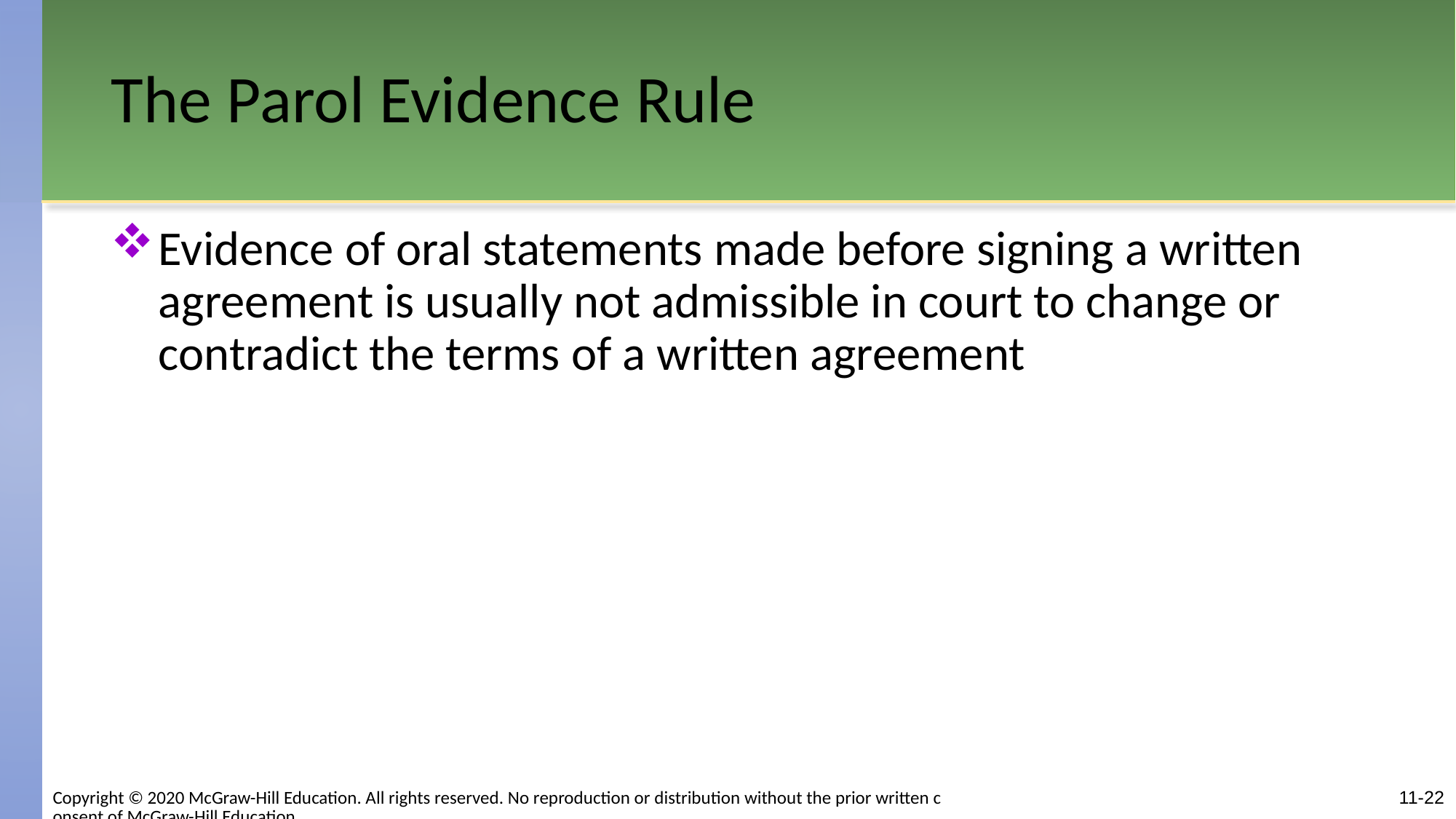

# The Parol Evidence Rule
Evidence of oral statements made before signing a written agreement is usually not admissible in court to change or contradict the terms of a written agreement

Copyright © 2020 McGraw-Hill Education. All rights reserved. No reproduction or distribution without the prior written consent of McGraw-Hill Education.
11-22